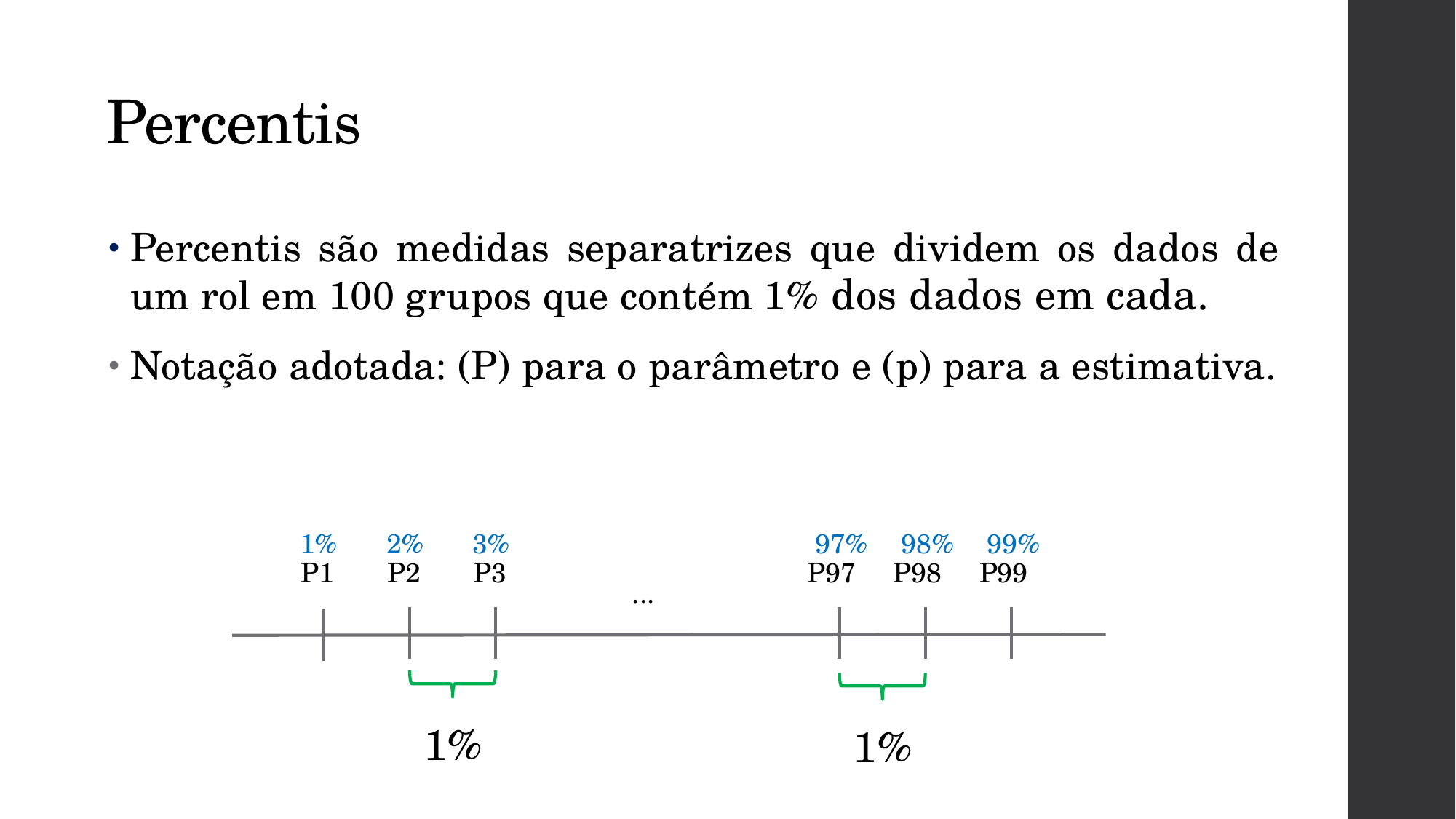

Percentis
Percentis são medidas separatrizes que dividem os dados de um rol em 100 grupos que contém 1% dos dados em cada.
Notação adotada: (P) para o parâmetro e (p) para a estimativa.

1%
2%
3%
97%
98%
99%
P1
P2
P3
P97
P98
P99
...

1%
1%